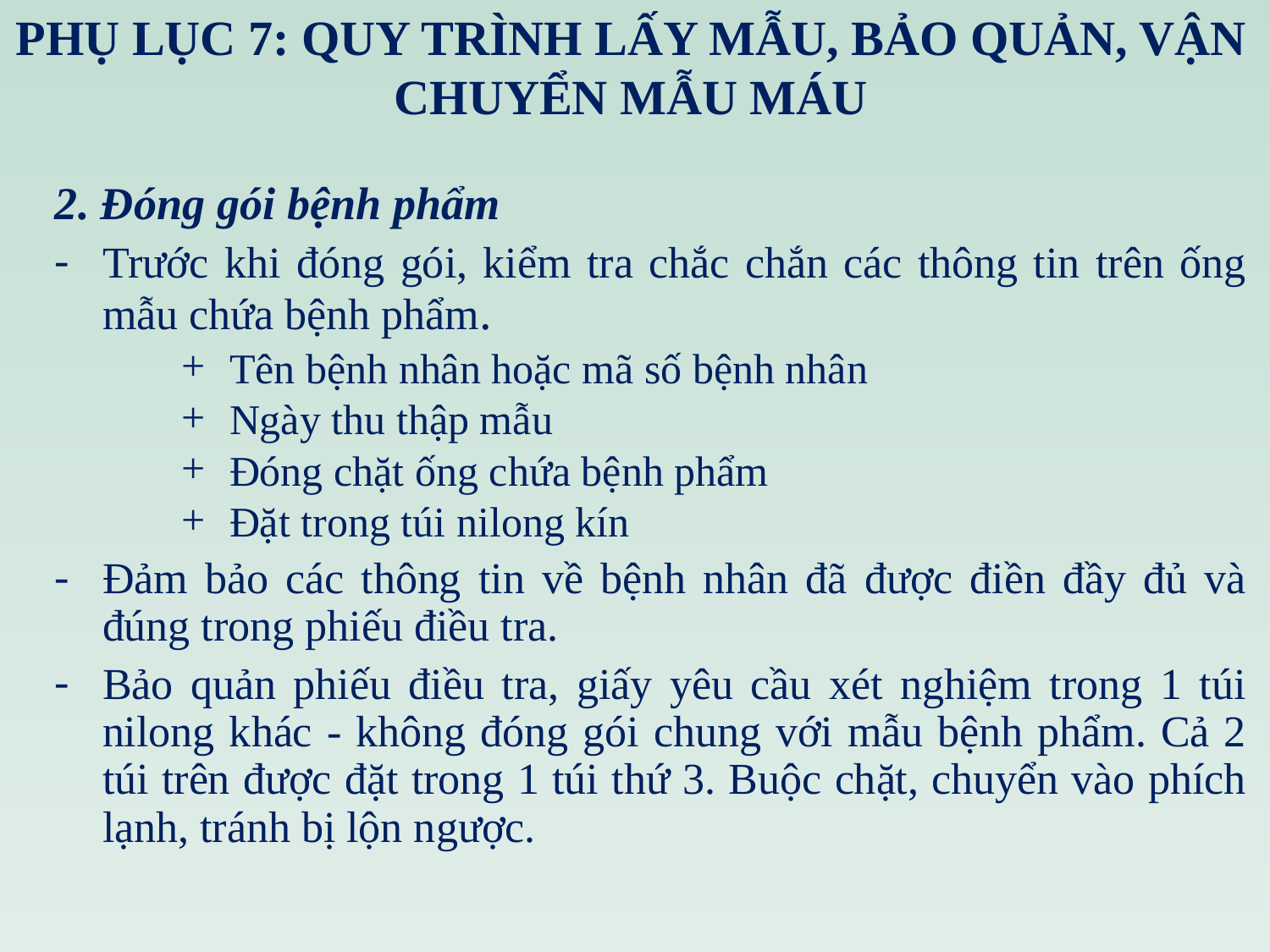

# PHỤ LỤC 7: QUY TRÌNH LẤY MẪU, BẢO QUẢN, VẬN CHUYỂN MẪU MÁU
2. Đóng gói bệnh phẩm
Trước khi đóng gói, kiểm tra chắc chắn các thông tin trên ống mẫu chứa bệnh phẩm.
Tên bệnh nhân hoặc mã số bệnh nhân
Ngày thu thập mẫu
Đóng chặt ống chứa bệnh phẩm
Đặt trong túi nilong kín
Đảm bảo các thông tin về bệnh nhân đã được điền đầy đủ và đúng trong phiếu điều tra.
Bảo quản phiếu điều tra, giấy yêu cầu xét nghiệm trong 1 túi nilong khác - không đóng gói chung với mẫu bệnh phẩm. Cả 2 túi trên được đặt trong 1 túi thứ 3. Buộc chặt, chuyển vào phích lạnh, tránh bị lộn ngược.